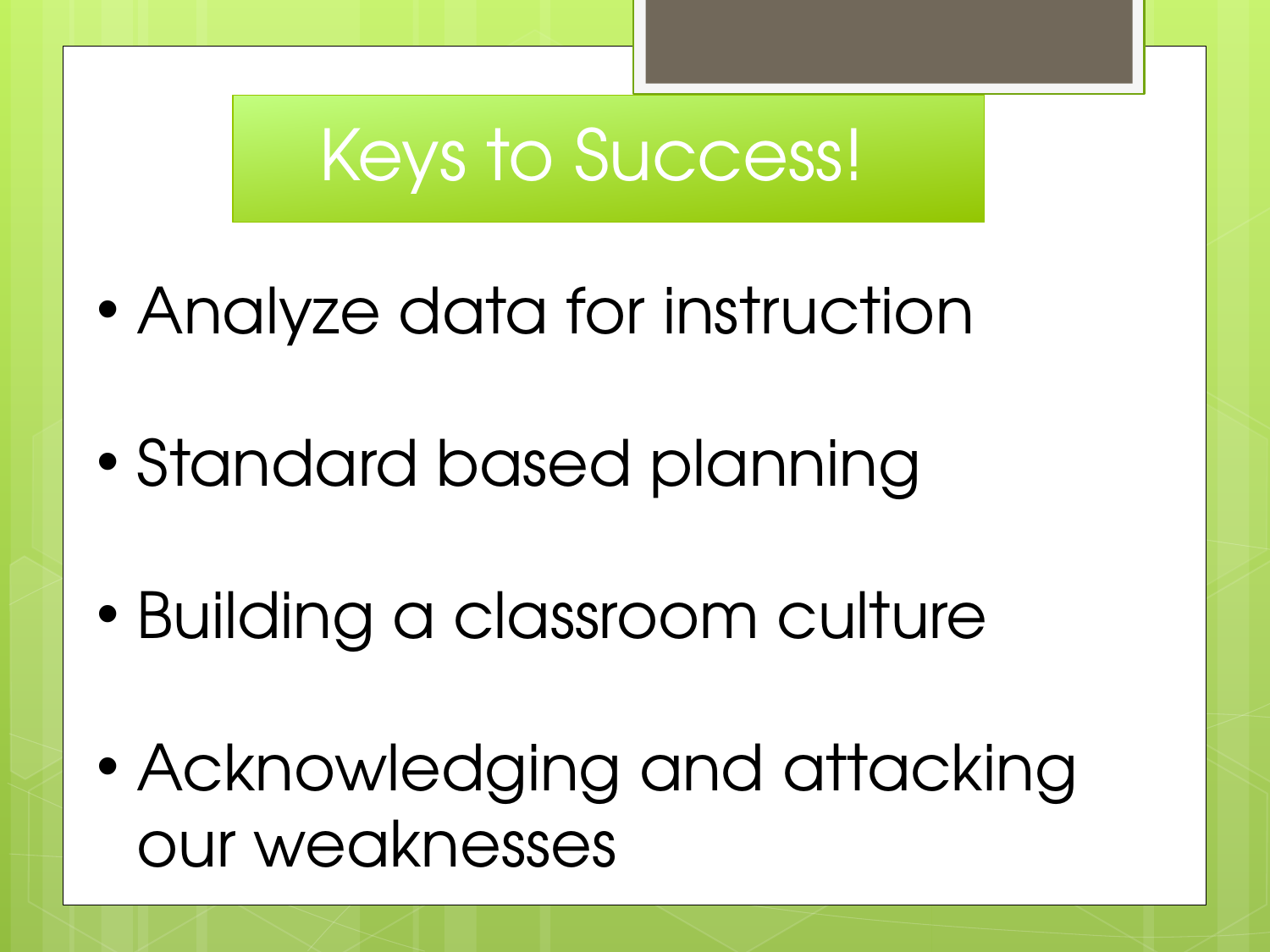

# Keys to Success!

Analyze data for instruction

Standard based planning

Building a classroom culture

Acknowledging and attacking our weaknesses